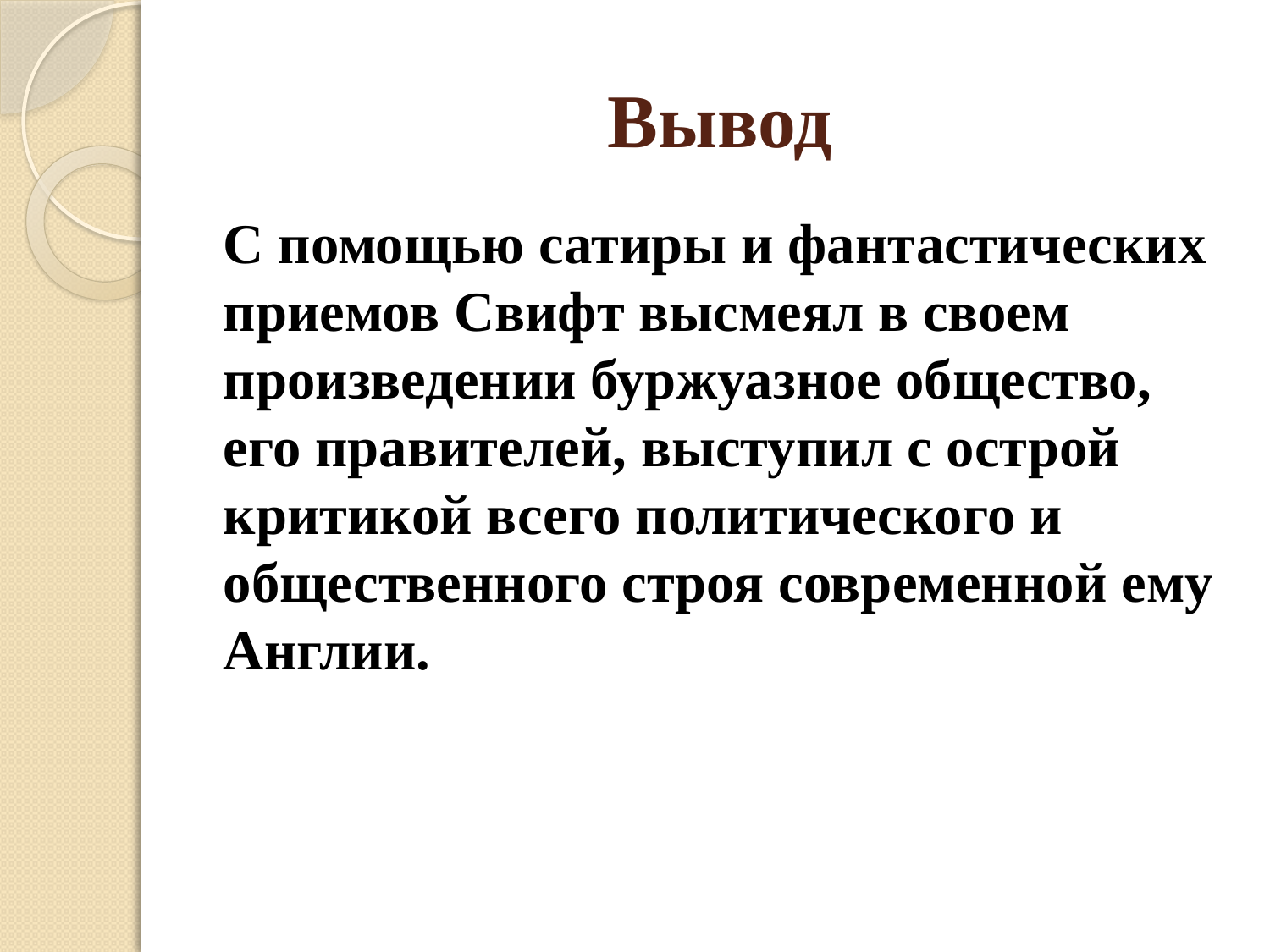

# Вывод
С помощью сатиры и фантастических приемов Свифт высмеял в своем произведении буржуазное общество, его правителей, выступил с острой критикой всего политического и общественного строя современной ему Англии.